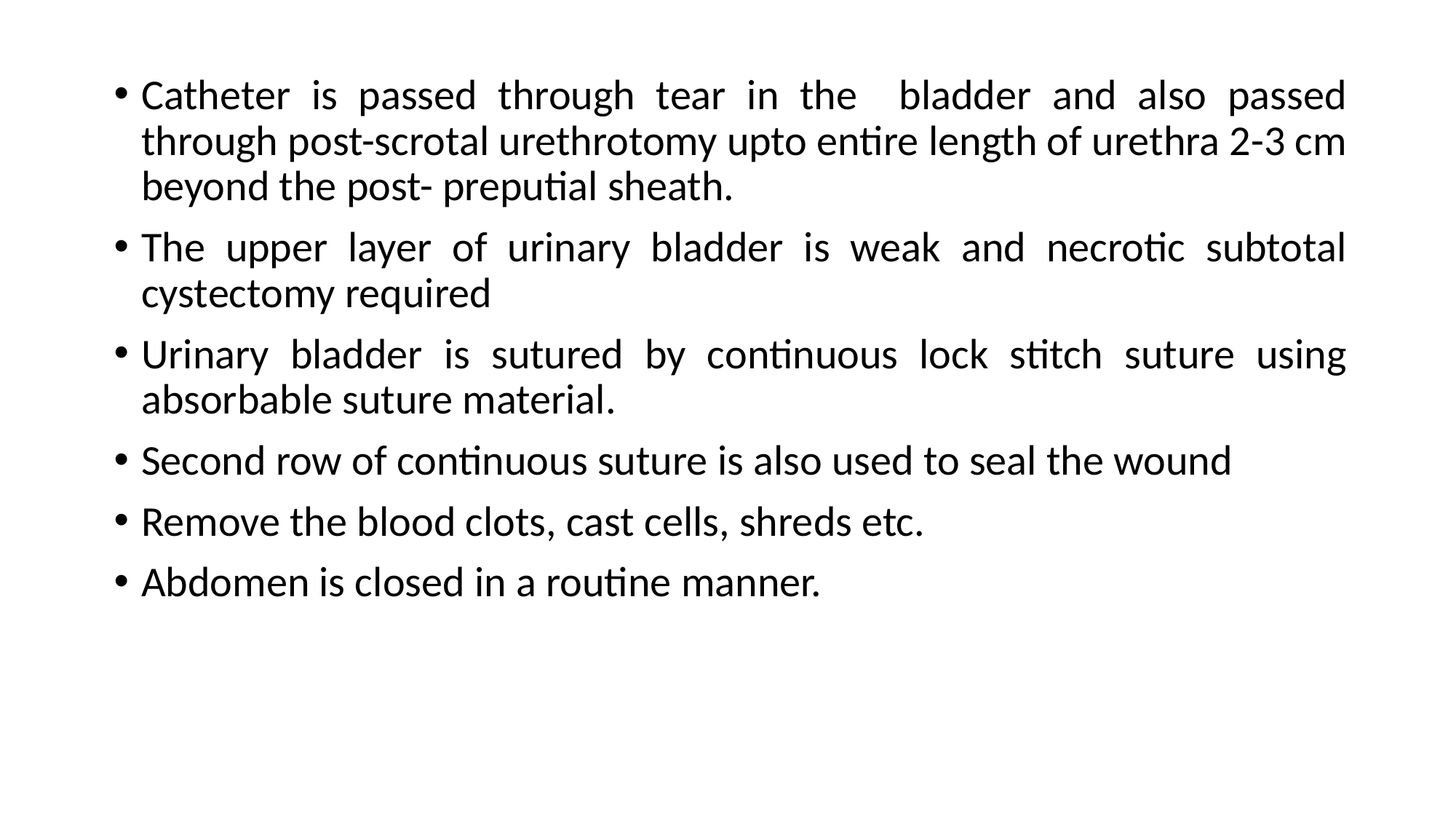

Catheter is passed through tear in the  bladder and also passed through post-scrotal urethrotomy upto entire length of urethra 2-3 cm beyond the post- preputial sheath.
The upper layer of urinary bladder is weak and necrotic subtotal cystectomy required
Urinary bladder is sutured by continuous lock stitch suture using absorbable suture material.
Second row of continuous suture is also used to seal the wound
Remove the blood clots, cast cells, shreds etc.
Abdomen is closed in a routine manner.